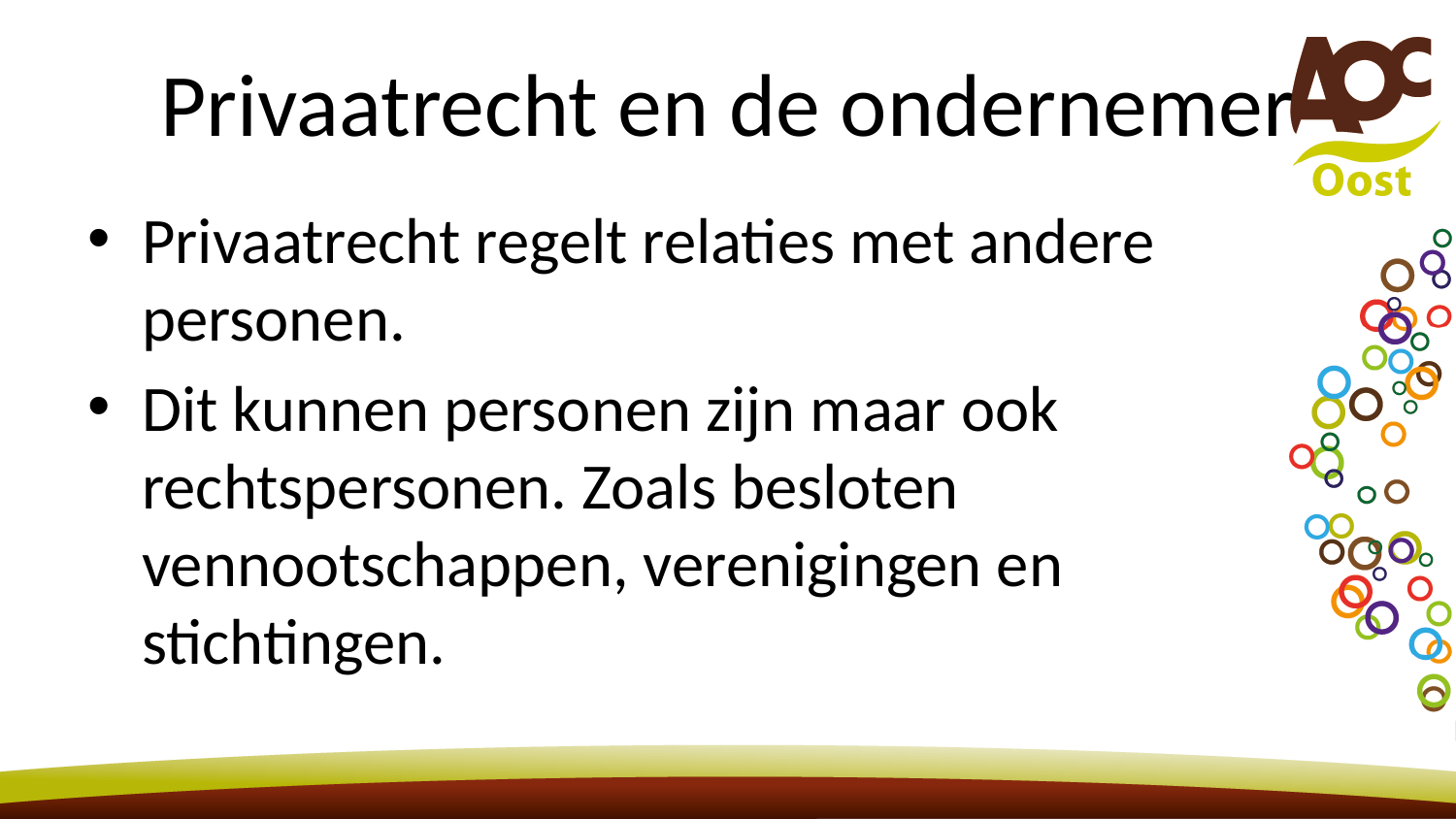

# Privaatrecht en de ondernemer
Privaatrecht regelt relaties met andere personen.
Dit kunnen personen zijn maar ook rechtspersonen. Zoals besloten vennootschappen, verenigingen en stichtingen.